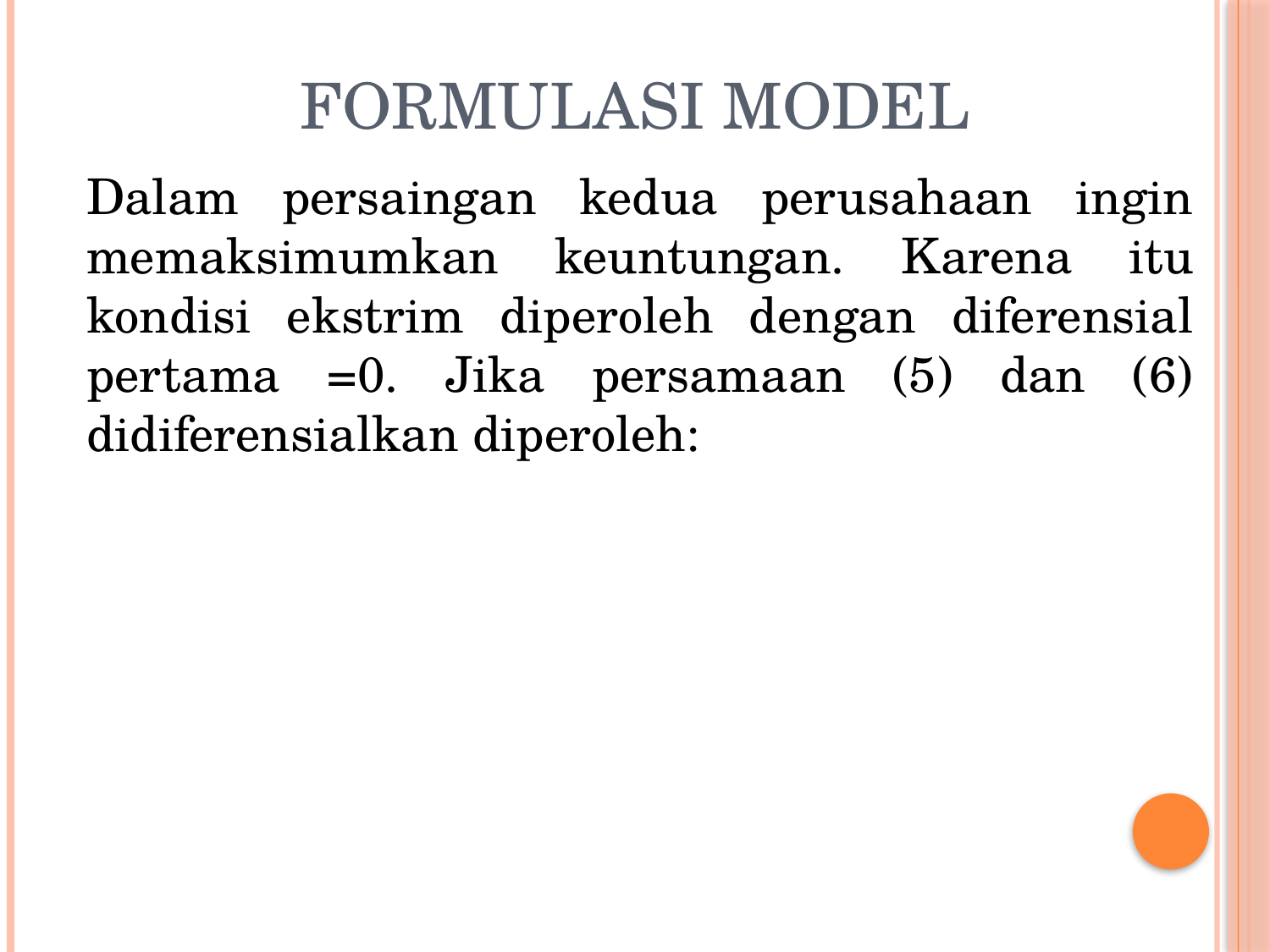

# Formulasi Model
Dalam persaingan kedua perusahaan ingin memaksimumkan keuntungan. Karena itu kondisi ekstrim diperoleh dengan diferensial pertama =0. Jika persamaan (5) dan (6) didiferensialkan diperoleh: